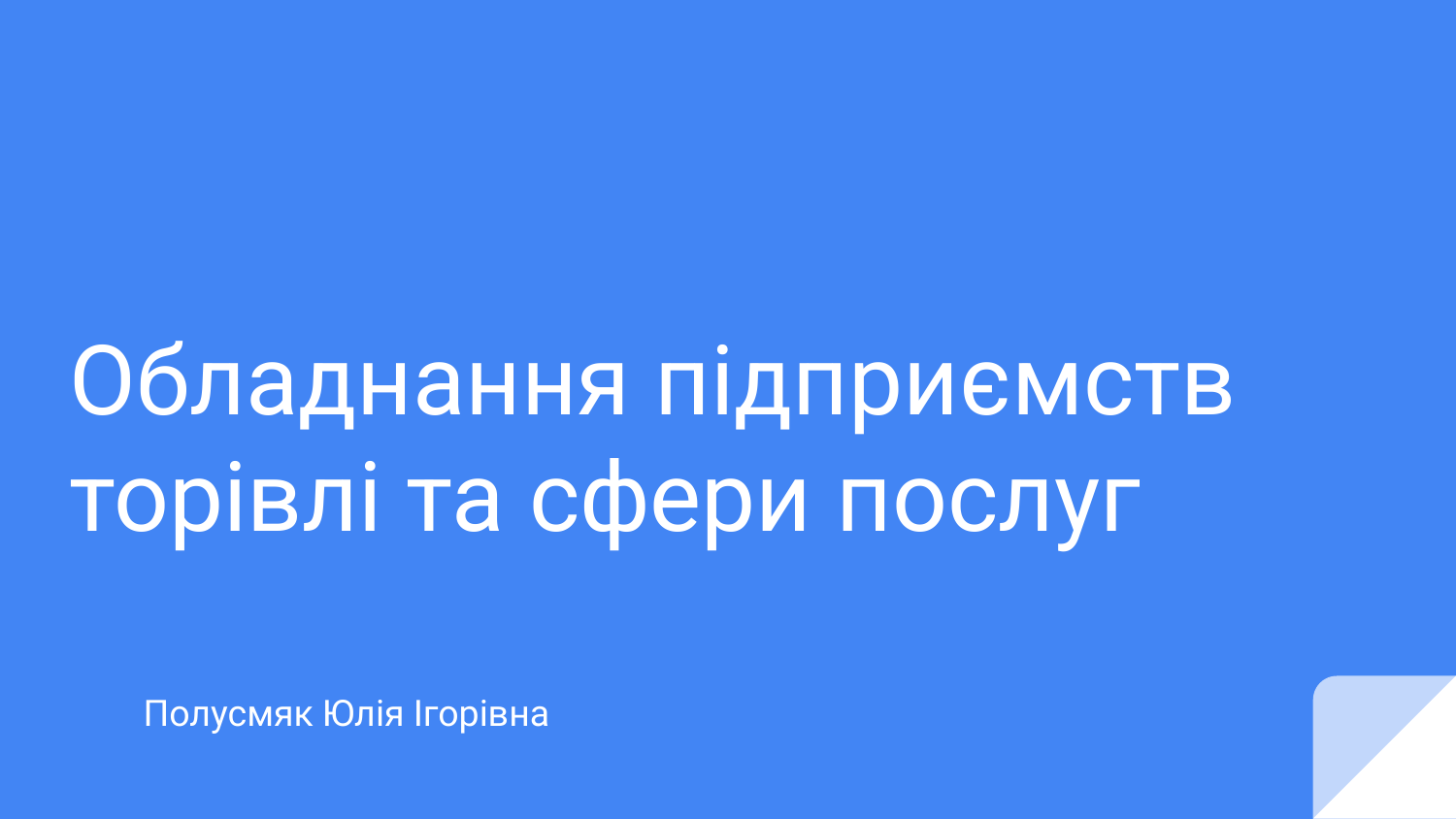

# Обладнання підприємств торівлі та сфери послуг
Полусмяк Юлія Ігорівна